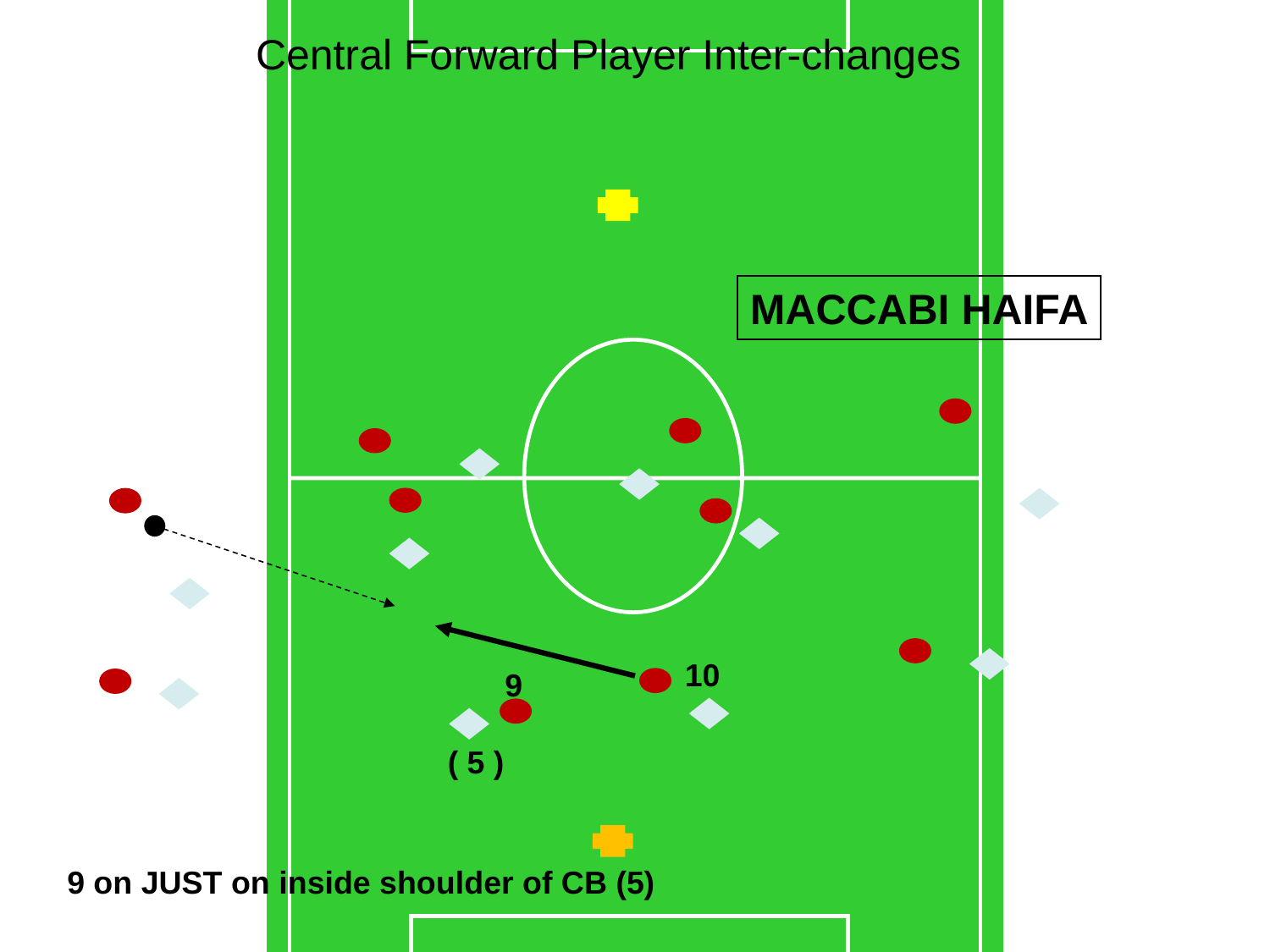

Central Forward Player Inter-changes

MACCABI HAIFA

10
9

( 5 )

9 on JUST on inside shoulder of CB (5)